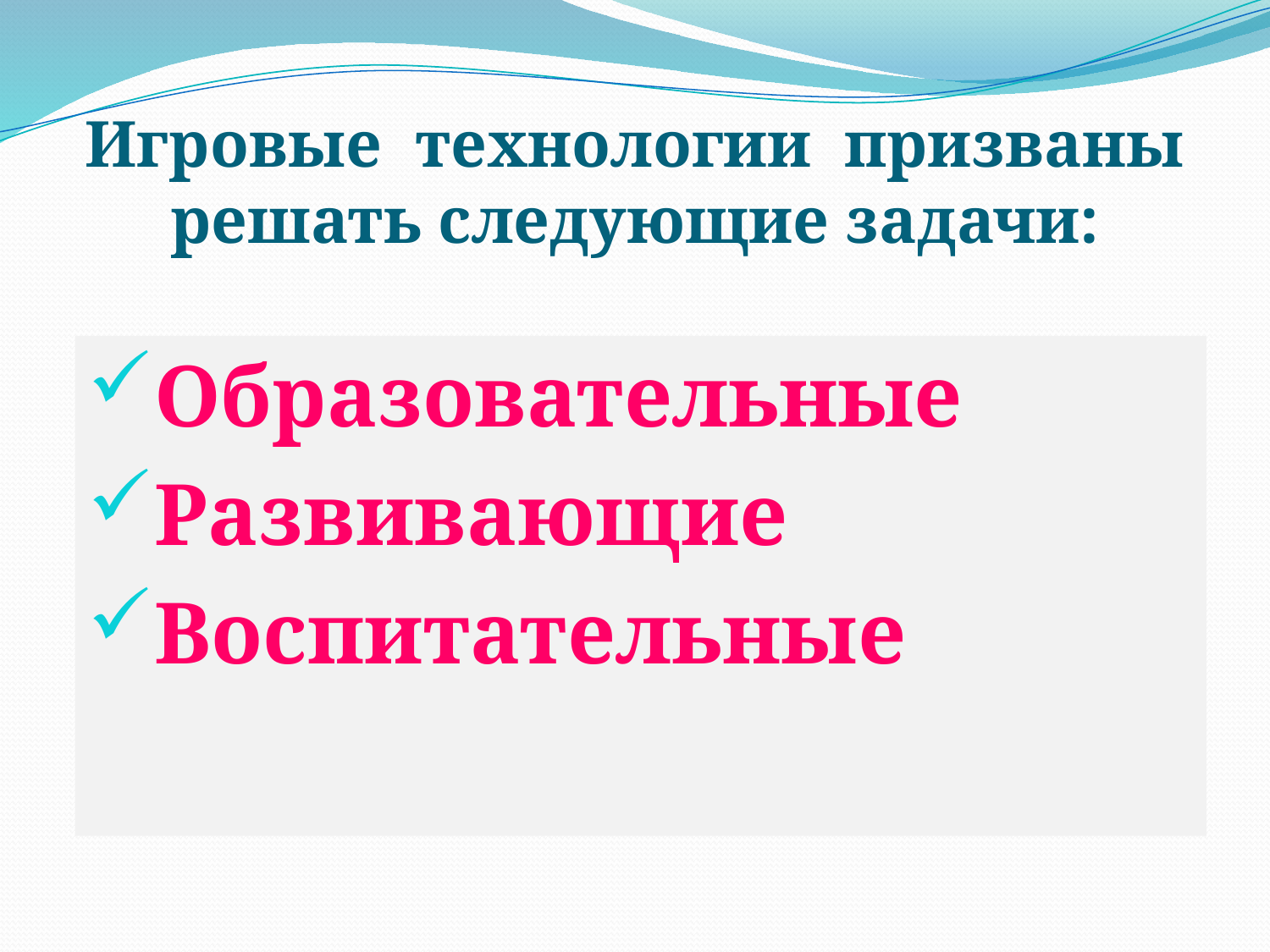

# Игровые  технологии  призваны решать следующие задачи:
Образовательные
Развивающие
Воспитательные